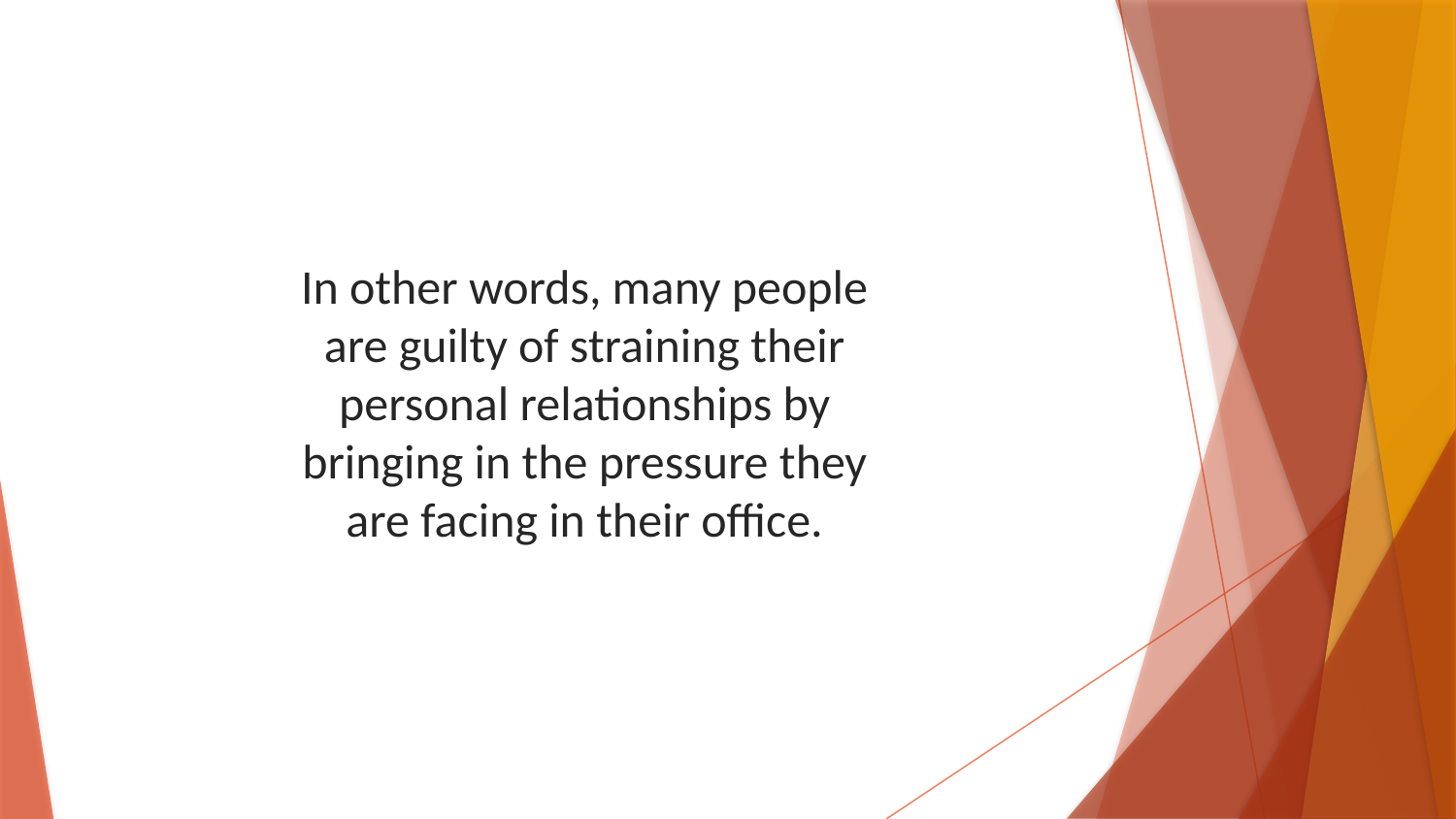

In other words, many people are guilty of straining their personal relationships by bringing in the pressure they are facing in their office.